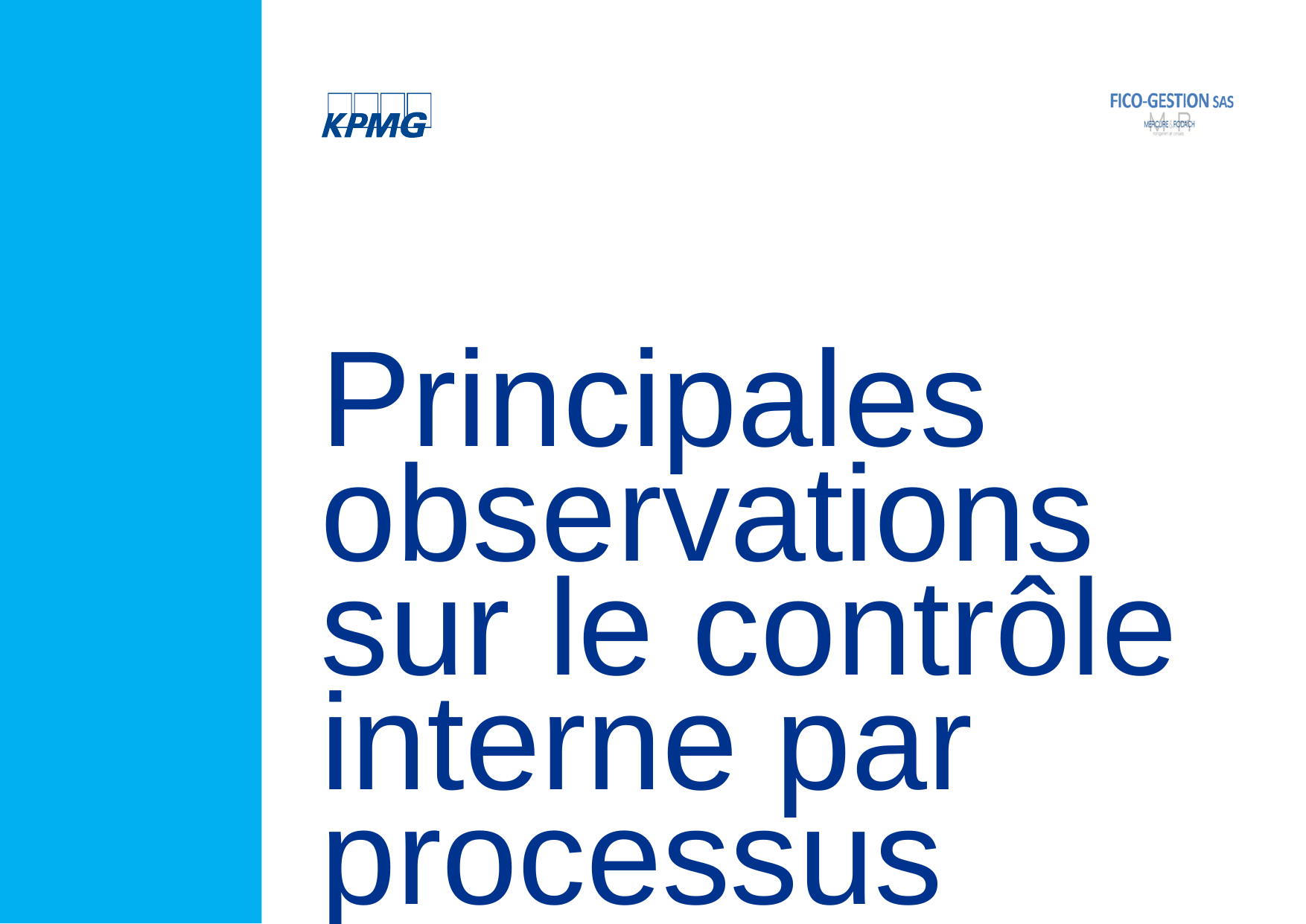

Principales observations sur le contrôle interne par processus revus